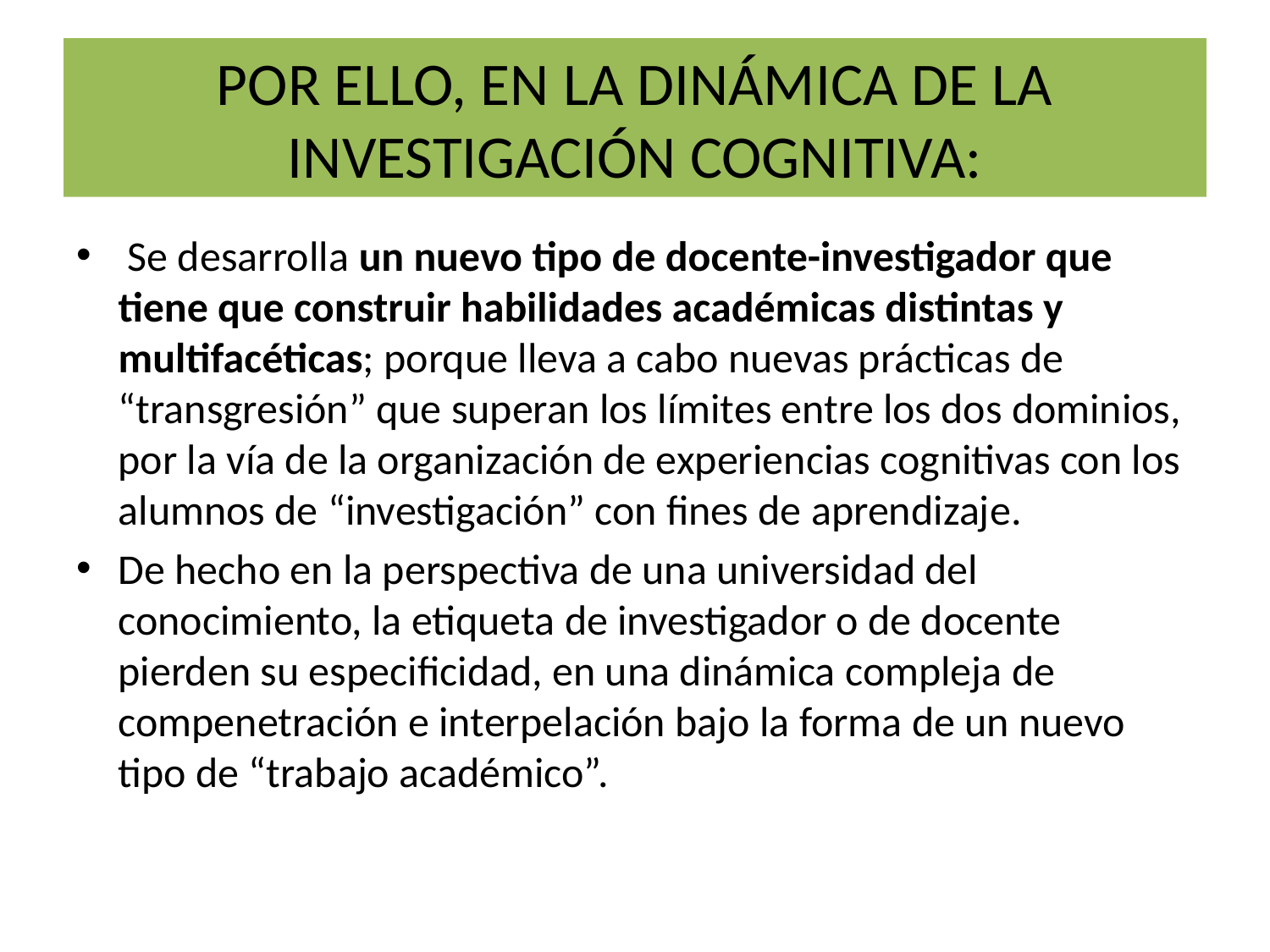

# POR ELLO, EN LA DINÁMICA DE LA INVESTIGACIÓN COGNITIVA:
 Se desarrolla un nuevo tipo de docente-investigador que tiene que construir habilidades académicas distintas y multifacéticas; porque lleva a cabo nuevas prácticas de “transgresión” que superan los límites entre los dos dominios, por la vía de la organización de experiencias cognitivas con los alumnos de “investigación” con fines de aprendizaje.
De hecho en la perspectiva de una universidad del conocimiento, la etiqueta de investigador o de docente pierden su especificidad, en una dinámica compleja de compenetración e interpelación bajo la forma de un nuevo tipo de “trabajo académico”.